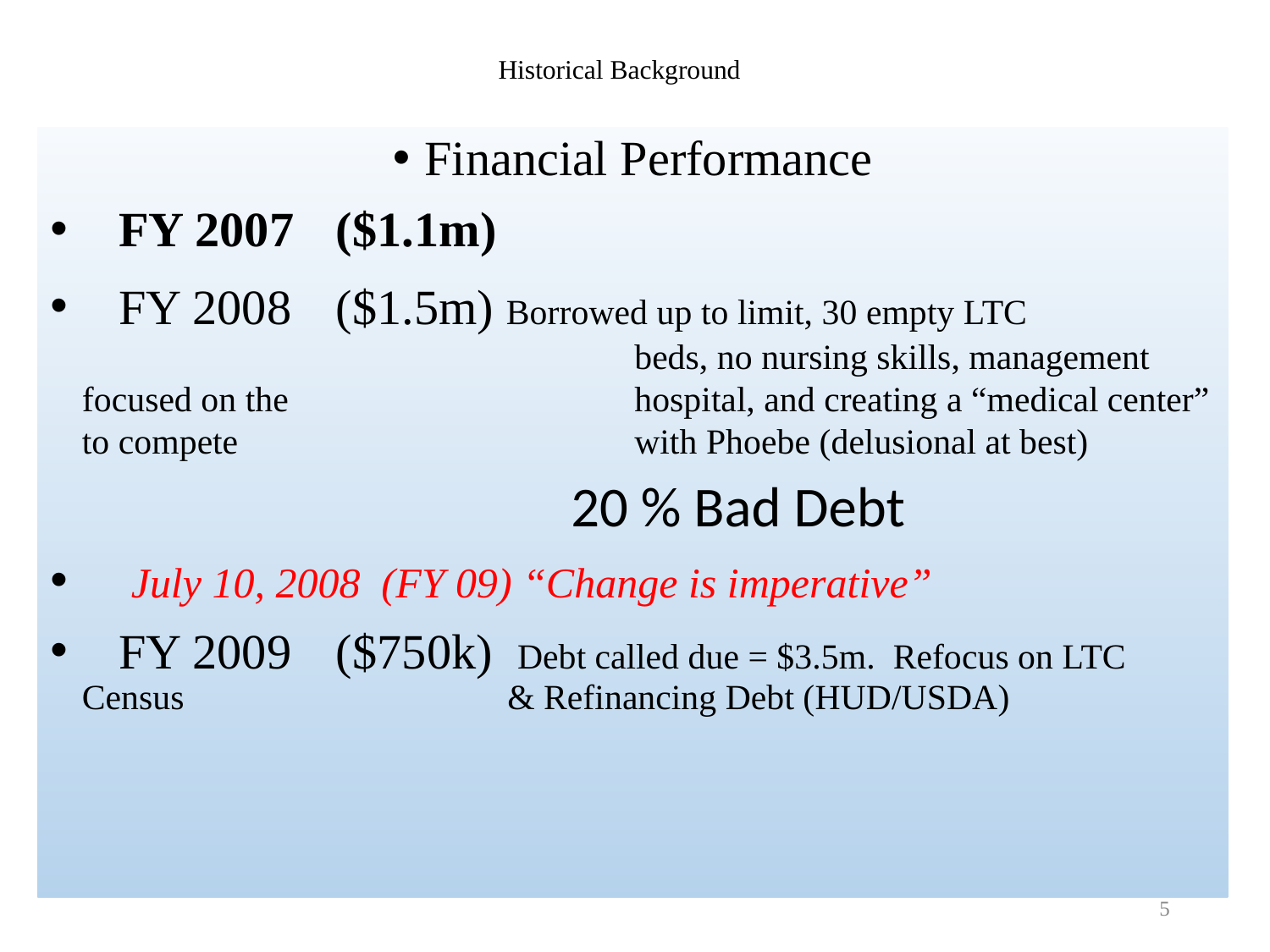

# Historical Background
Financial Performance
   FY 2007	($1.1m)
   FY 2008	($1.5m) Borrowed up to limit, 30 empty LTC 			     		     beds, no nursing skills, management focused on the 			     hospital, and creating a “medical center” to compete 			     with Phoebe (delusional at best)
           20 % Bad Debt
    July 10, 2008  (FY 09) “Change is imperative”
   FY 2009	($750k)  Debt called due = $3.5m.  Refocus on LTC Census 			     & Refinancing Debt (HUD/USDA)

5